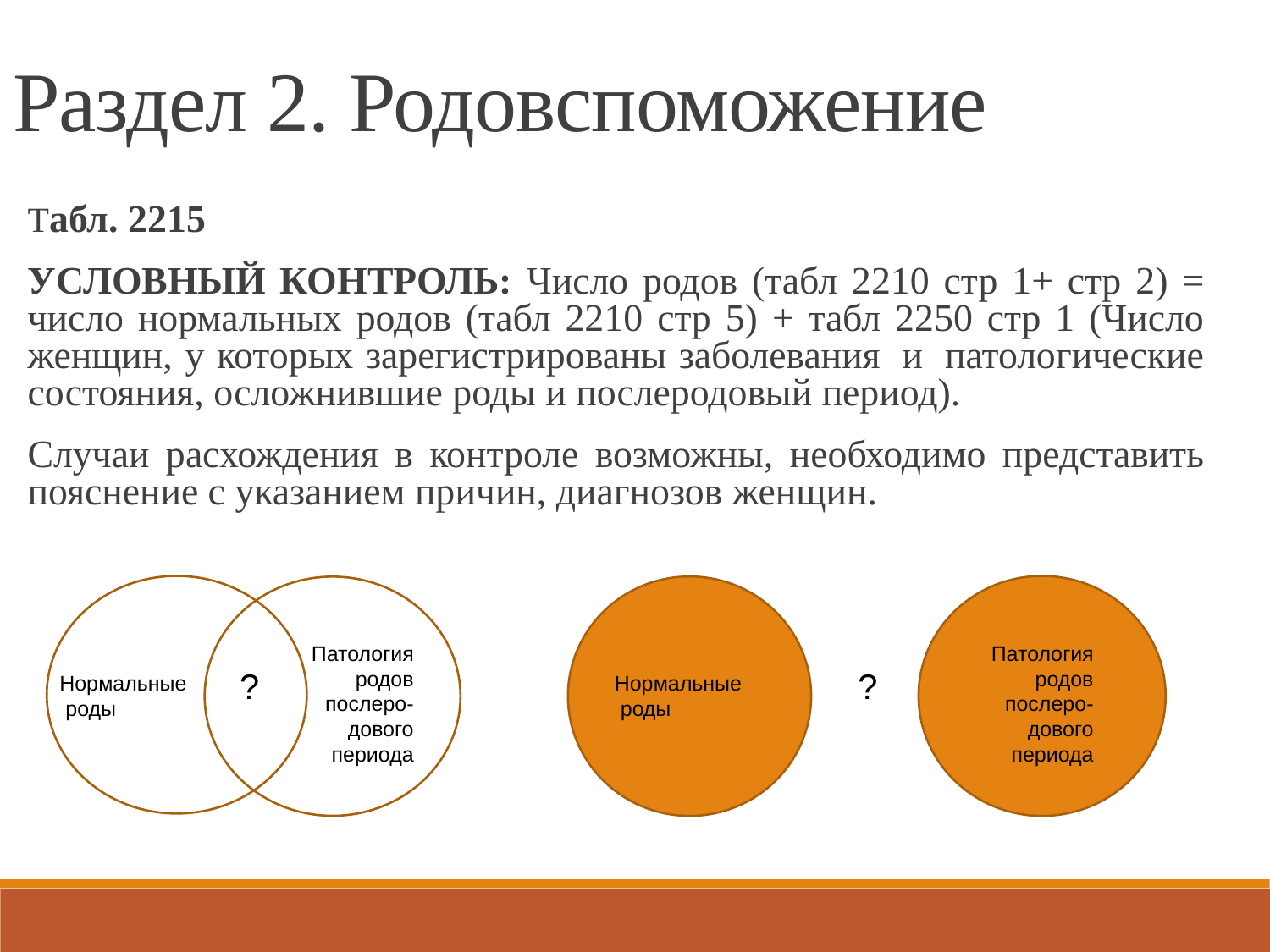

Раздел 2. Родовспоможение
	Табл. 2215
	УСЛОВНЫЙ КОНТРОЛЬ: Число родов (табл 2210 стр 1+ стр 2) = число нормальных родов (табл 2210 стр 5) + табл 2250 стр 1 (Число женщин, у которых зарегистрированы заболевания  и  патологические состояния, осложнившие роды и послеродовый период).
	Случаи расхождения в контроле возможны, необходимо представить пояснение с указанием причин, диагнозов женщин.

Патология родов послеро-дового периода
Патология родов послеро-дового периода
?
?
Нормальные
 роды
Нормальные
 роды